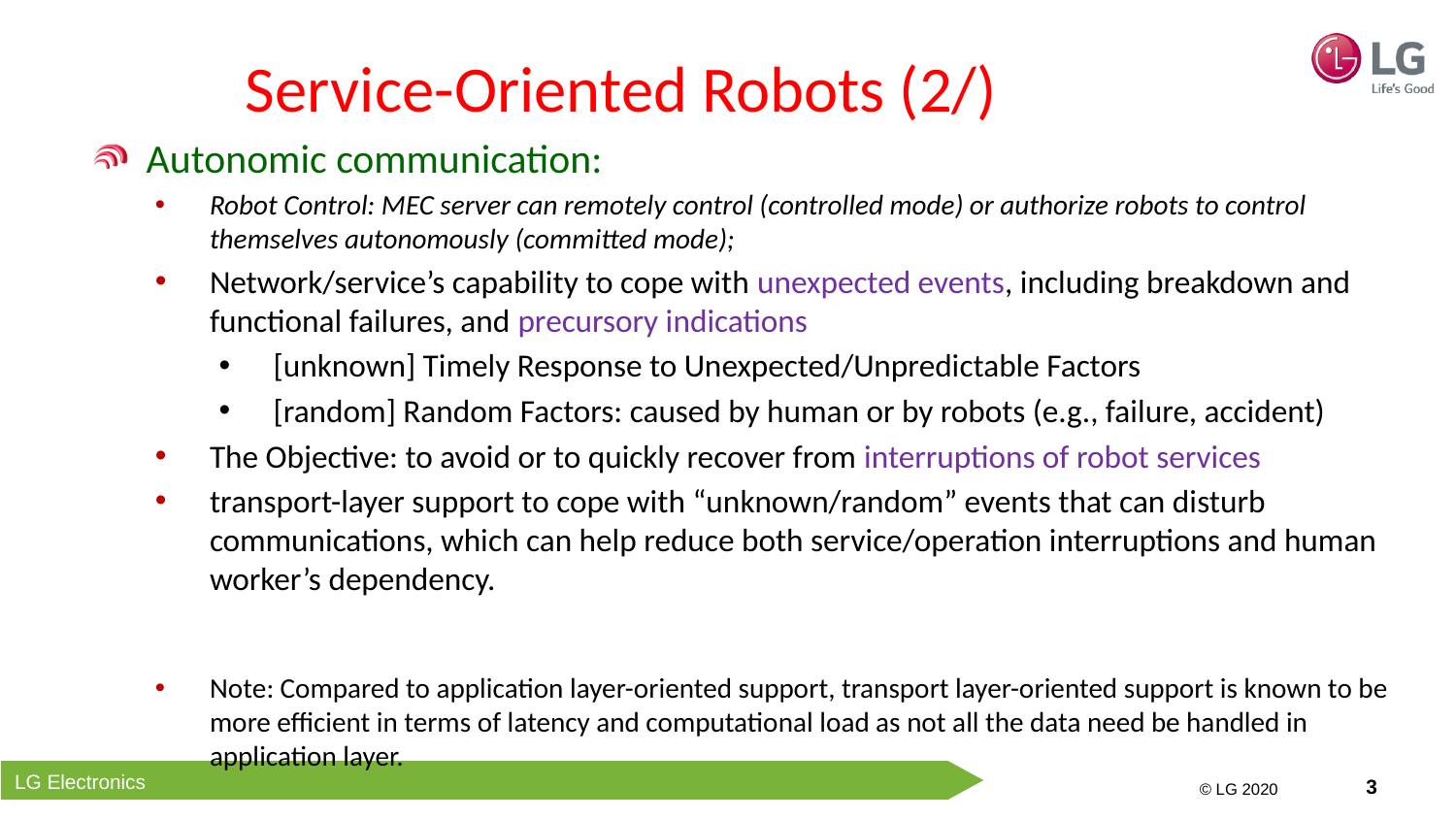

# Service-Oriented Robots (2/)
Autonomic communication:
Robot Control: MEC server can remotely control (controlled mode) or authorize robots to control themselves autonomously (committed mode);
Network/service’s capability to cope with unexpected events, including breakdown and functional failures, and precursory indications
[unknown] Timely Response to Unexpected/Unpredictable Factors
[random] Random Factors: caused by human or by robots (e.g., failure, accident)
The Objective: to avoid or to quickly recover from interruptions of robot services
transport-layer support to cope with “unknown/random” events that can disturb communications, which can help reduce both service/operation interruptions and human worker’s dependency.

Note: Compared to application layer-oriented support, transport layer-oriented support is known to be more efficient in terms of latency and computational load as not all the data need be handled in application layer.